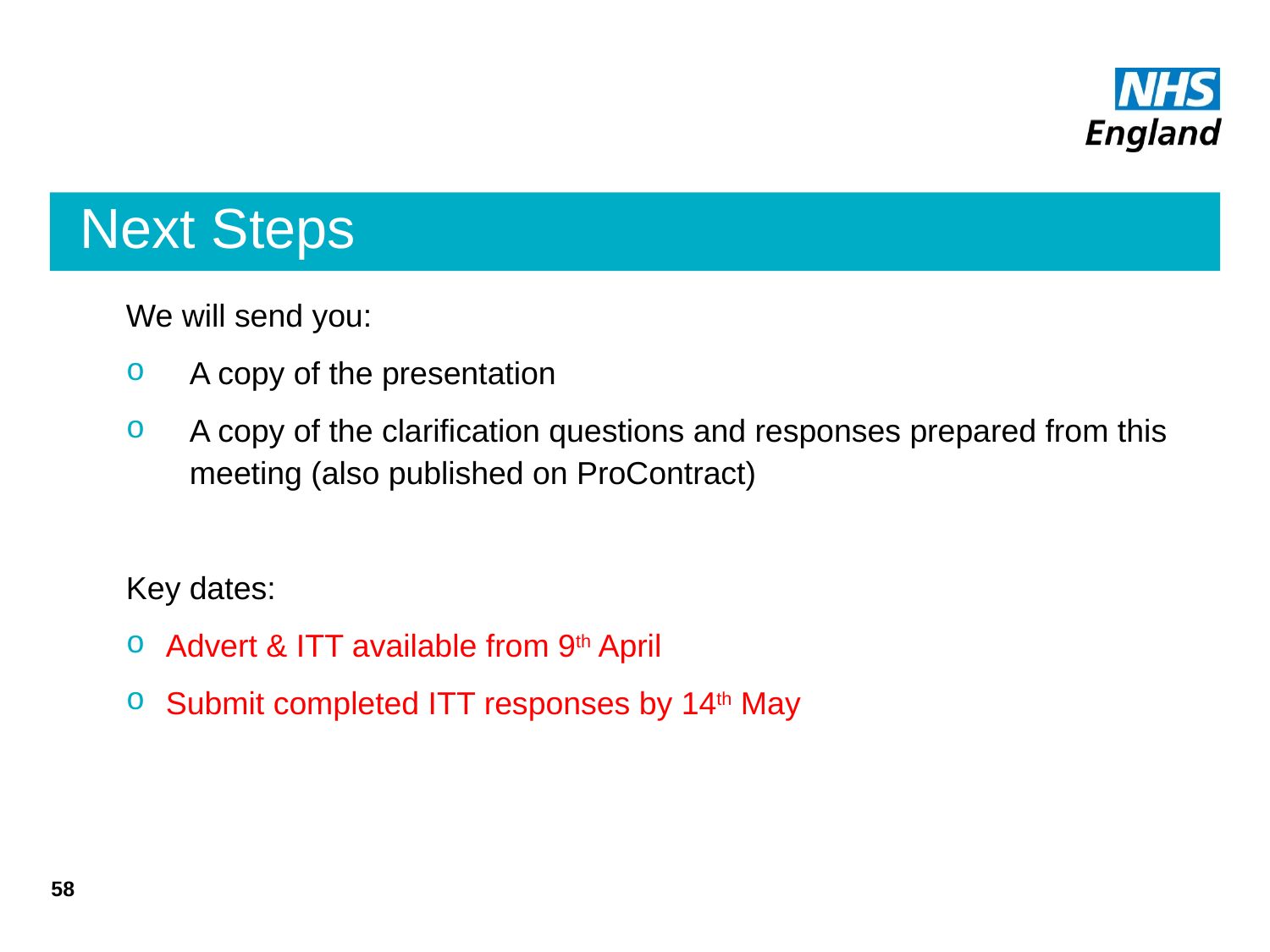

# Next Steps
We will send you:
A copy of the presentation
A copy of the clarification questions and responses prepared from this meeting (also published on ProContract)

Key dates:
Advert & ITT available from 9th April
Submit completed ITT responses by 14th May
58